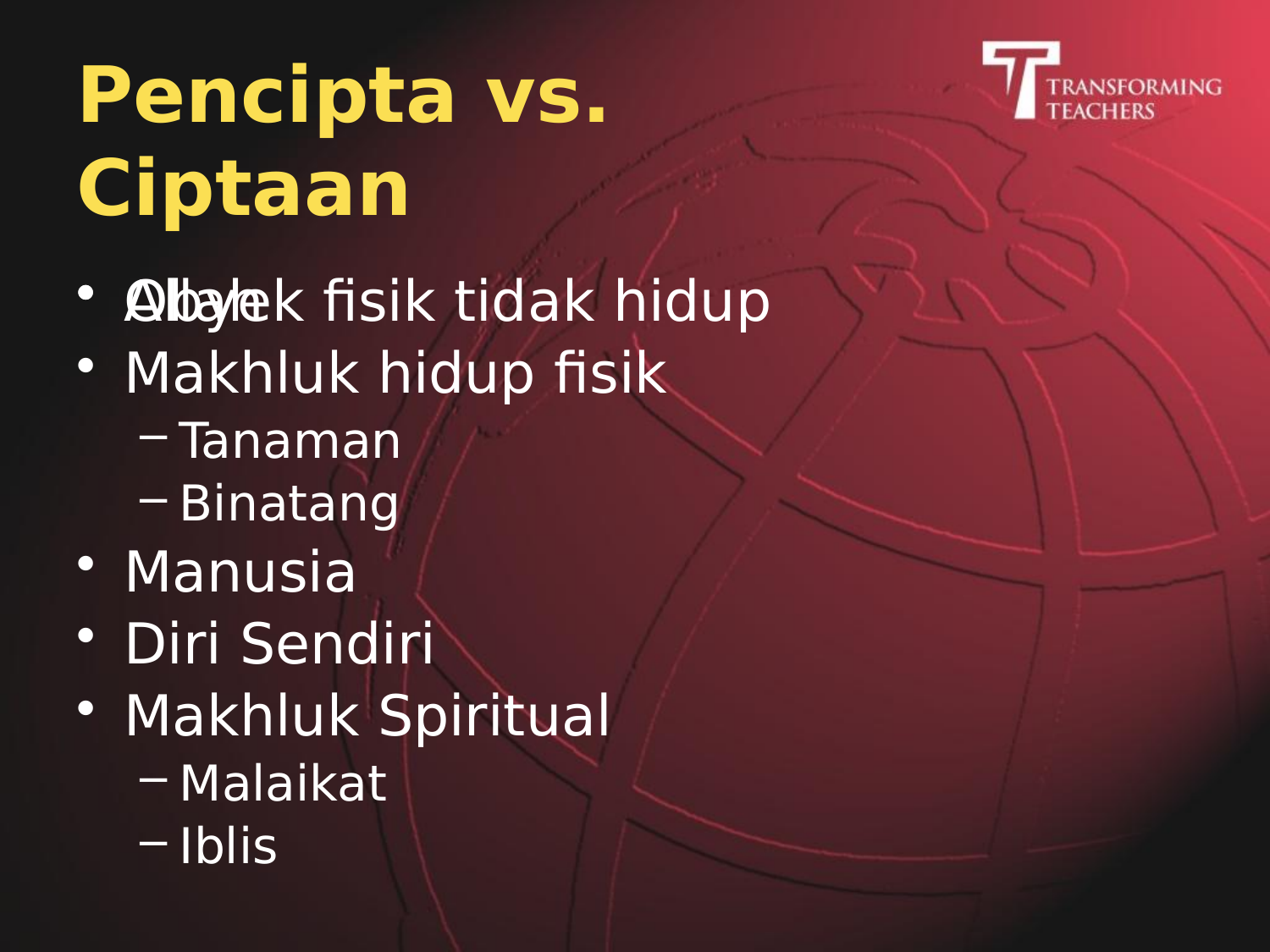

# Pencipta vs. Ciptaan
Allah
Obyek fisik tidak hidup
Makhluk hidup fisik
Tanaman
Binatang
Manusia
Diri Sendiri
Makhluk Spiritual
Malaikat
Iblis